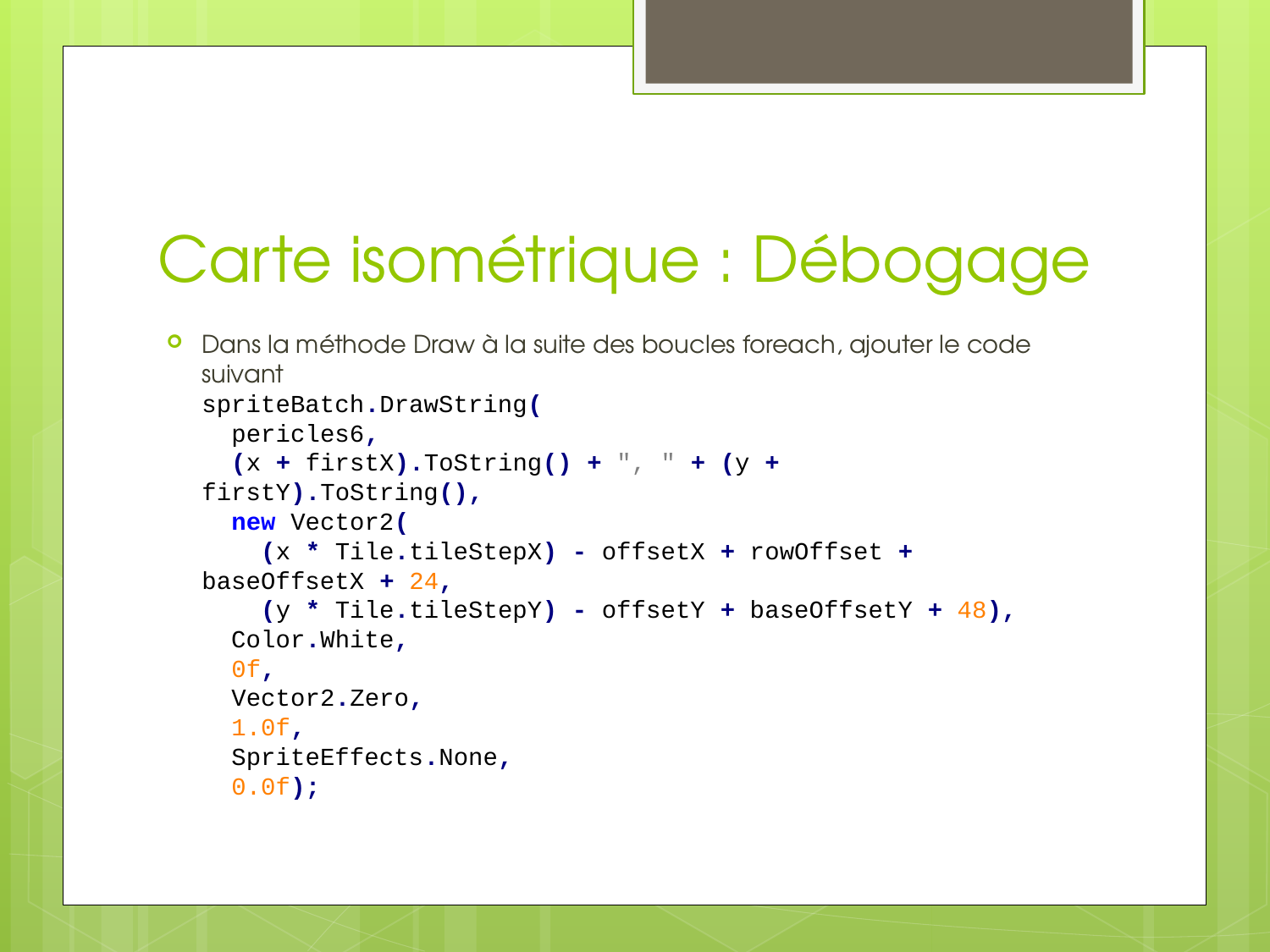

# Carte isométrique : Débogage
Dans la méthode Draw à la suite des boucles foreach, ajouter le code suivant
spriteBatch.DrawString(
  pericles6,
  (x + firstX).ToString() + ", " + (y + firstY).ToString(),
  new Vector2(
    (x * Tile.tileStepX) - offsetX + rowOffset + baseOffsetX + 24,
    (y * Tile.tileStepY) - offsetY + baseOffsetY + 48),
  Color.White,
  0f,
  Vector2.Zero,
  1.0f,
  SpriteEffects.None,
  0.0f);